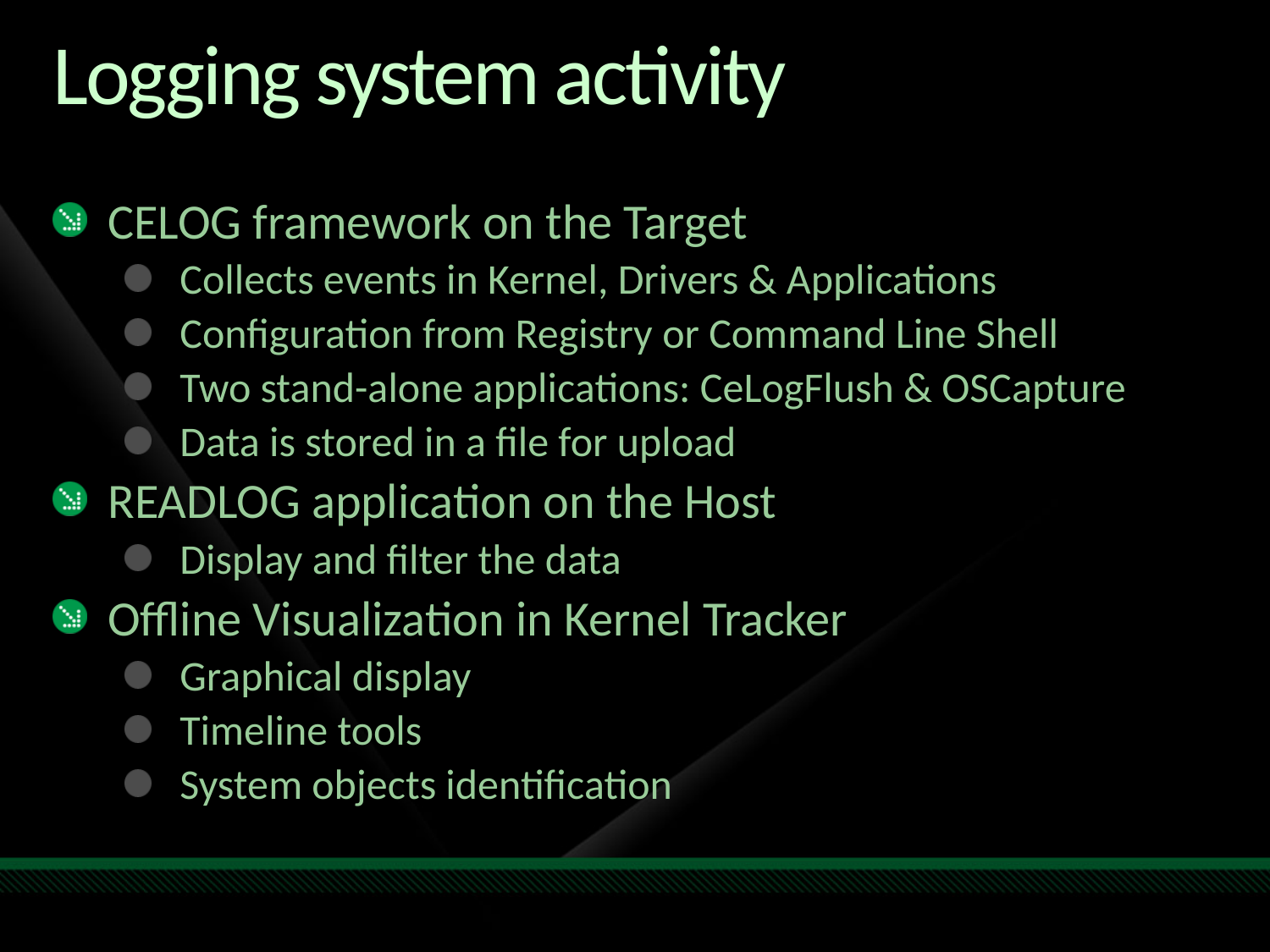

# Logging system activity
CELOG framework on the Target
Collects events in Kernel, Drivers & Applications
Configuration from Registry or Command Line Shell
Two stand-alone applications: CeLogFlush & OSCapture
Data is stored in a file for upload
READLOG application on the Host
Display and filter the data
Offline Visualization in Kernel Tracker
Graphical display
Timeline tools
System objects identification